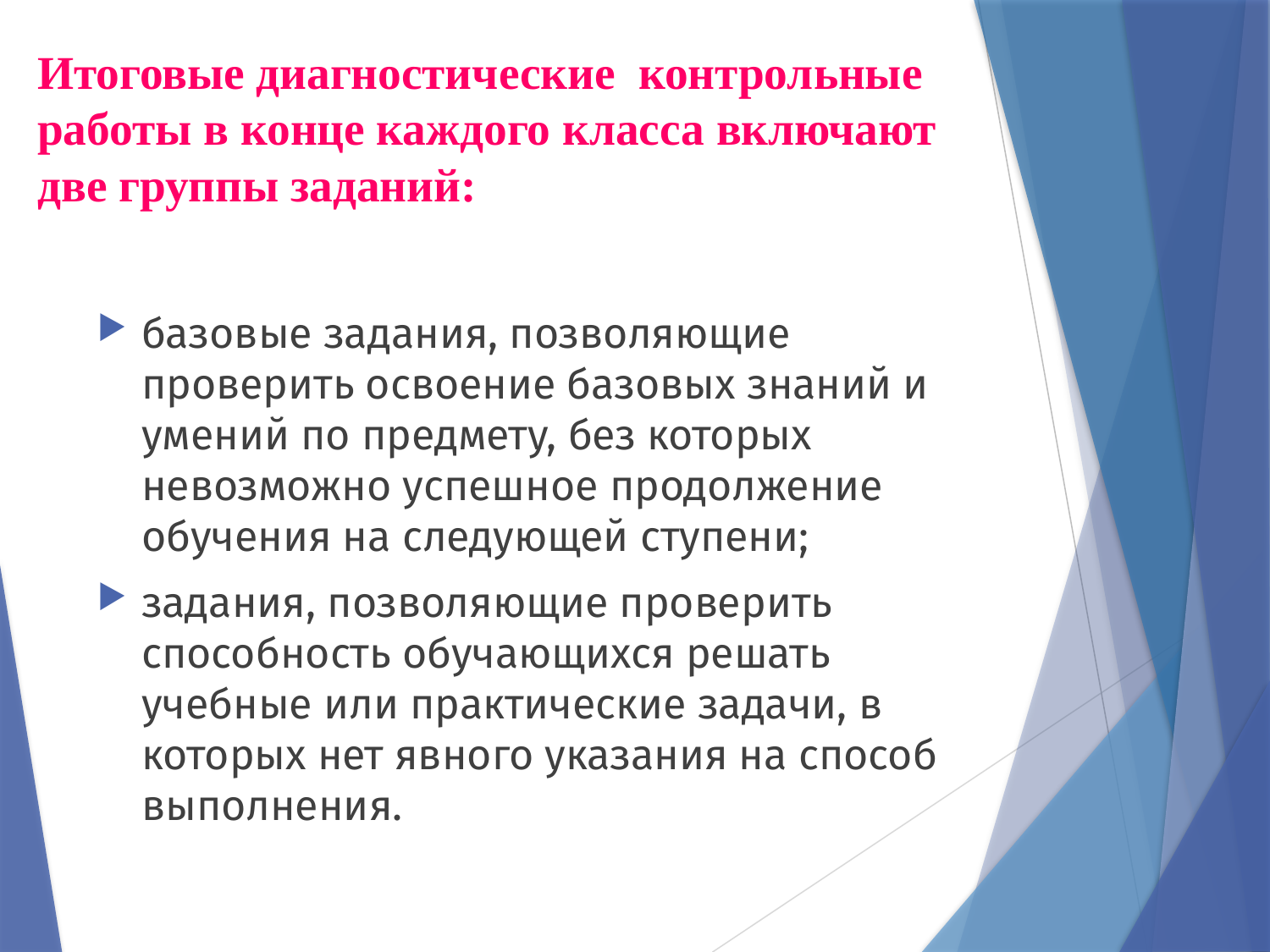

# Итоговые диагностические  контрольные работы в конце каждого класса включают две группы заданий:
базовые задания, позволяющие проверить освоение базовых знаний и умений по предмету, без которых невозможно успешное продолжение обучения на следующей ступени;
задания, позволяющие проверить способность обучающихся решать учебные или практические задачи, в которых нет явного указания на способ выполнения.